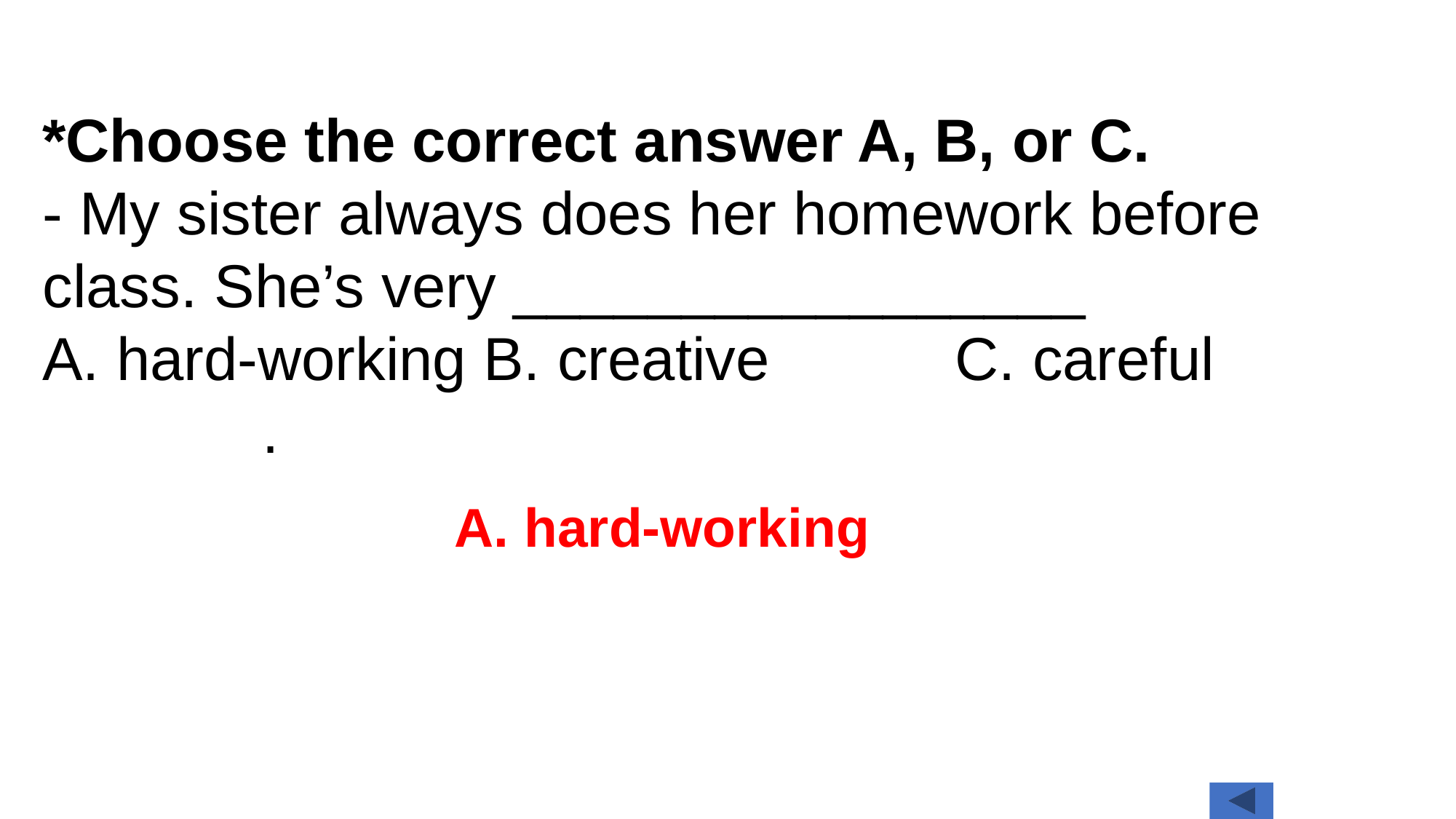

*Choose the correct answer A, B, or C.
- My sister always does her homework before class. She’s very _________________
A. hard-working B. creative           C. careful
             .
A. hard-working